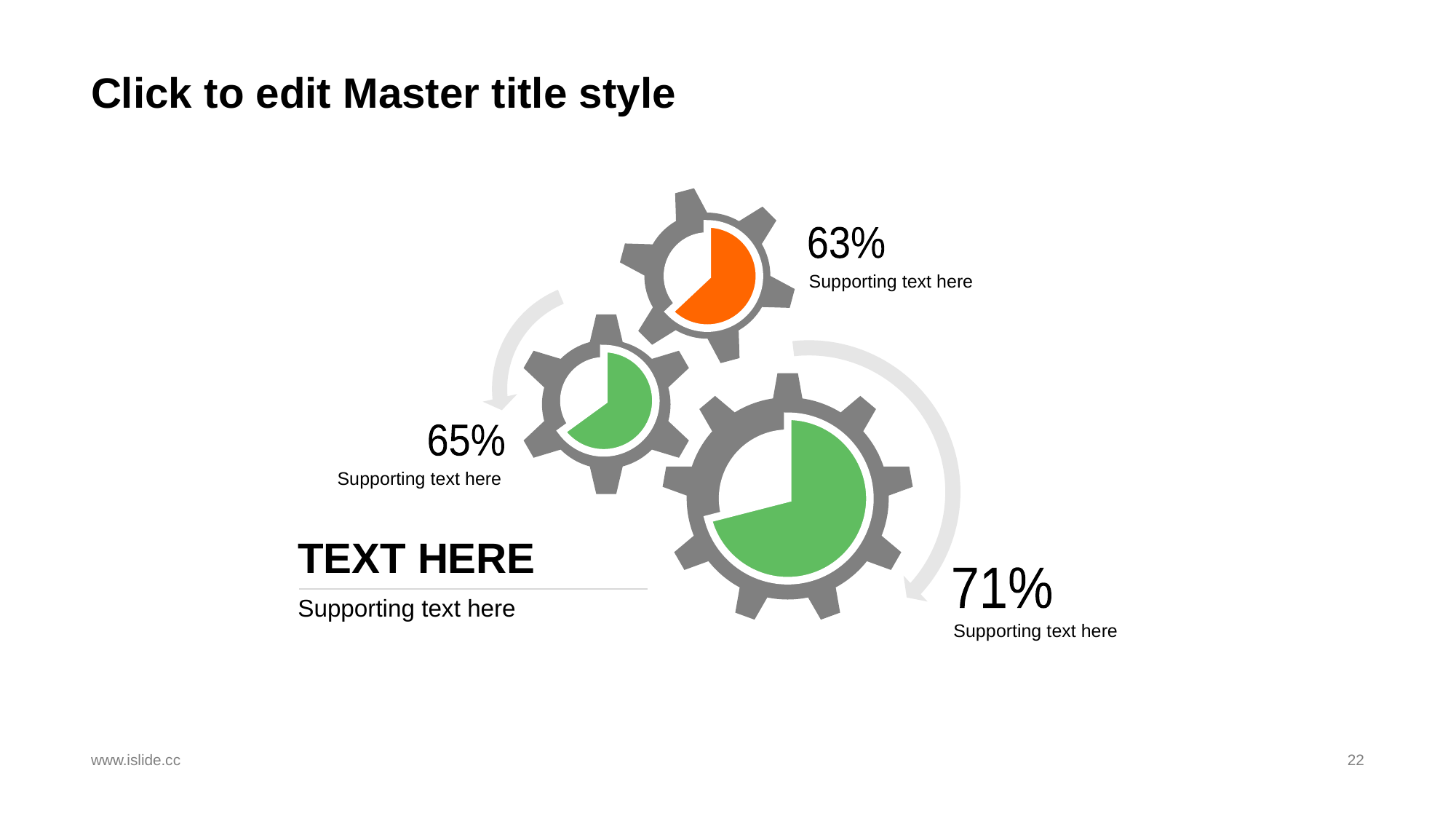

# Click to edit Master title style

63%

Supporting text here

65%

Supporting text here
TEXT HERE
71%
Supporting text here
Supporting text here
www.islide.cc
22